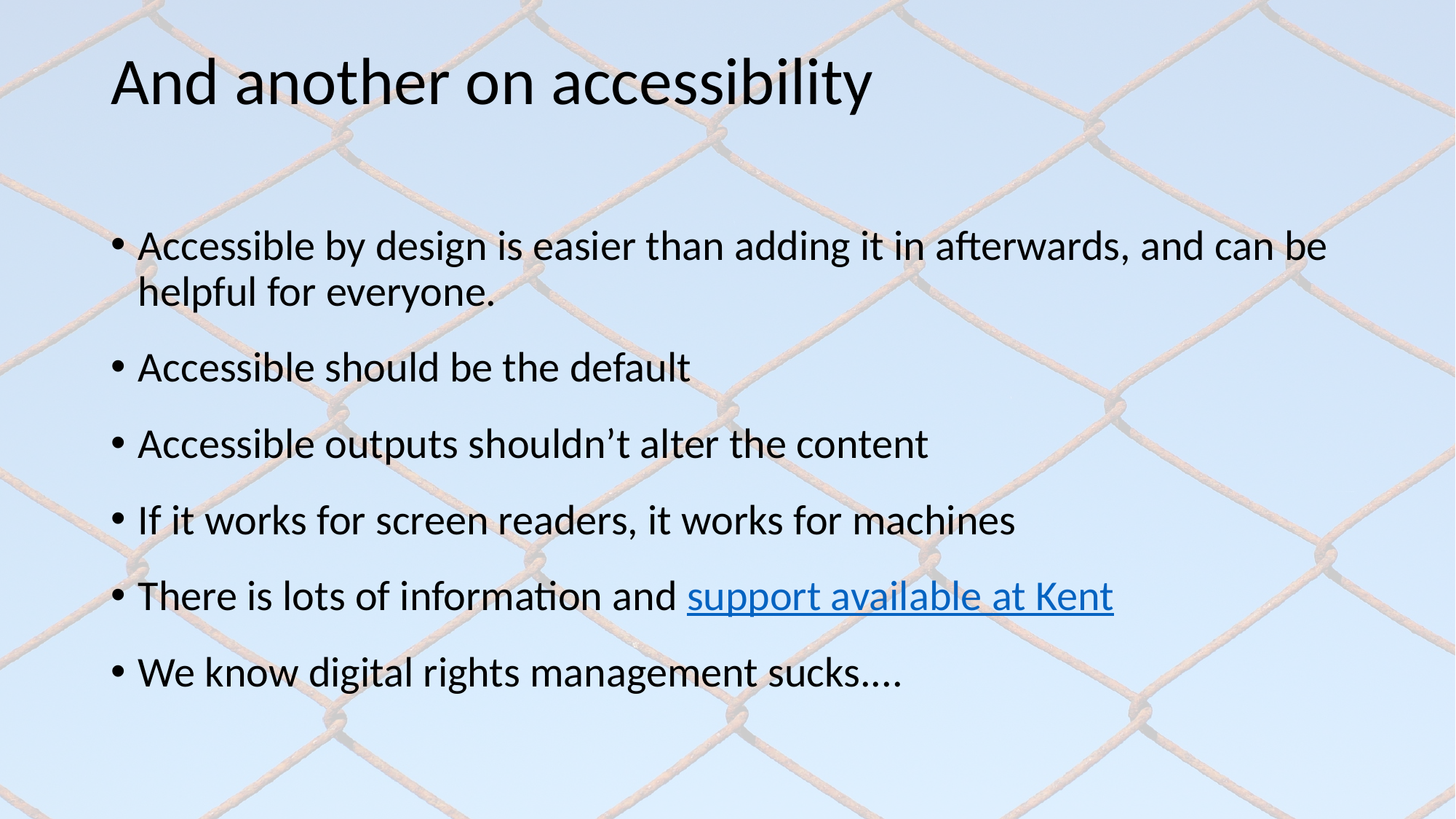

# And another on accessibility
Accessible by design is easier than adding it in afterwards, and can be helpful for everyone.
Accessible should be the default
Accessible outputs shouldn’t alter the content
If it works for screen readers, it works for machines
There is lots of information and support available at Kent
We know digital rights management sucks....